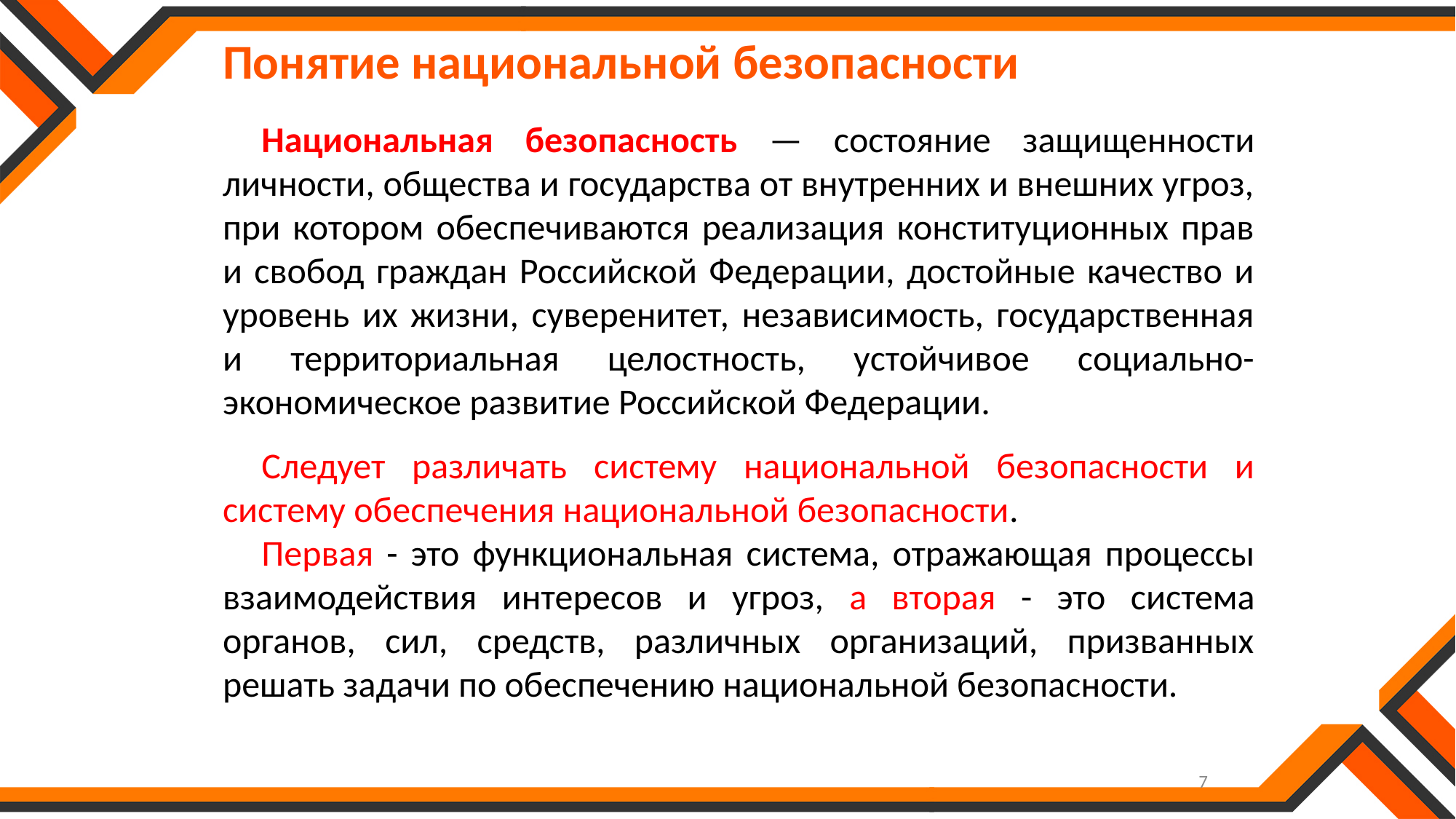

Понятие национальной безопасности
Национальная безопасность — состояние защищенности личности, общества и государства от внутренних и внешних угроз, при котором обеспечиваются реализация конституционных прав и свобод граждан Российской Федерации, достойные качество и уровень их жизни, суверенитет, независимость, государственная и территориальная целостность, устойчивое социально-экономическое развитие Российской Федерации.
Следует различать систему национальной безопасности и систему обеспечения национальной безопасности.
Первая - это функциональная система, отражающая процессы взаимодействия интересов и угроз, а вторая - это система органов, сил, средств, различных организаций, призванных решать задачи по обеспечению национальной безопасности.

7